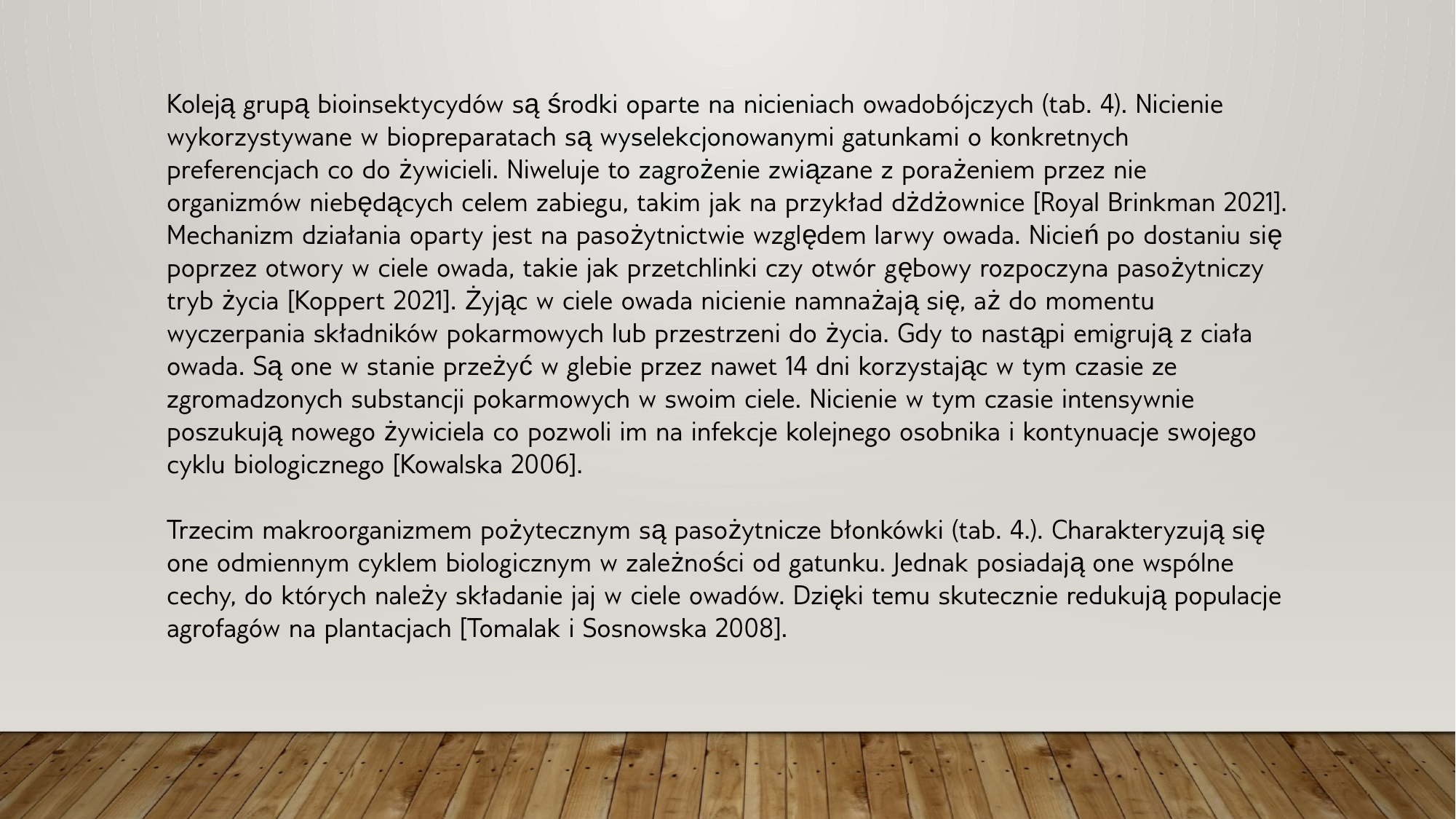

Koleją grupą bioinsektycydów są środki oparte na nicieniach owadobójczych (tab. 4). Nicienie wykorzystywane w biopreparatach są wyselekcjonowanymi gatunkami o konkretnych preferencjach co do żywicieli. Niweluje to zagrożenie związane z porażeniem przez nie organizmów niebędących celem zabiegu, takim jak na przykład dżdżownice [Royal Brinkman 2021]. Mechanizm działania oparty jest na pasożytnictwie względem larwy owada. Nicień po dostaniu się poprzez otwory w ciele owada, takie jak przetchlinki czy otwór gębowy rozpoczyna pasożytniczy tryb życia [Koppert 2021]. Żyjąc w ciele owada nicienie namnażają się, aż do momentu wyczerpania składników pokarmowych lub przestrzeni do życia. Gdy to nastąpi emigrują z ciała owada. Są one w stanie przeżyć w glebie przez nawet 14 dni korzystając w tym czasie ze zgromadzonych substancji pokarmowych w swoim ciele. Nicienie w tym czasie intensywnie poszukują nowego żywiciela co pozwoli im na infekcje kolejnego osobnika i kontynuacje swojego cyklu biologicznego [Kowalska 2006].

Trzecim makroorganizmem pożytecznym są pasożytnicze błonkówki (tab. 4.). Charakteryzują się one odmiennym cyklem biologicznym w zależności od gatunku. Jednak posiadają one wspólne cechy, do których należy składanie jaj w ciele owadów. Dzięki temu skutecznie redukują populacje agrofagów na plantacjach [Tomalak i Sosnowska 2008].